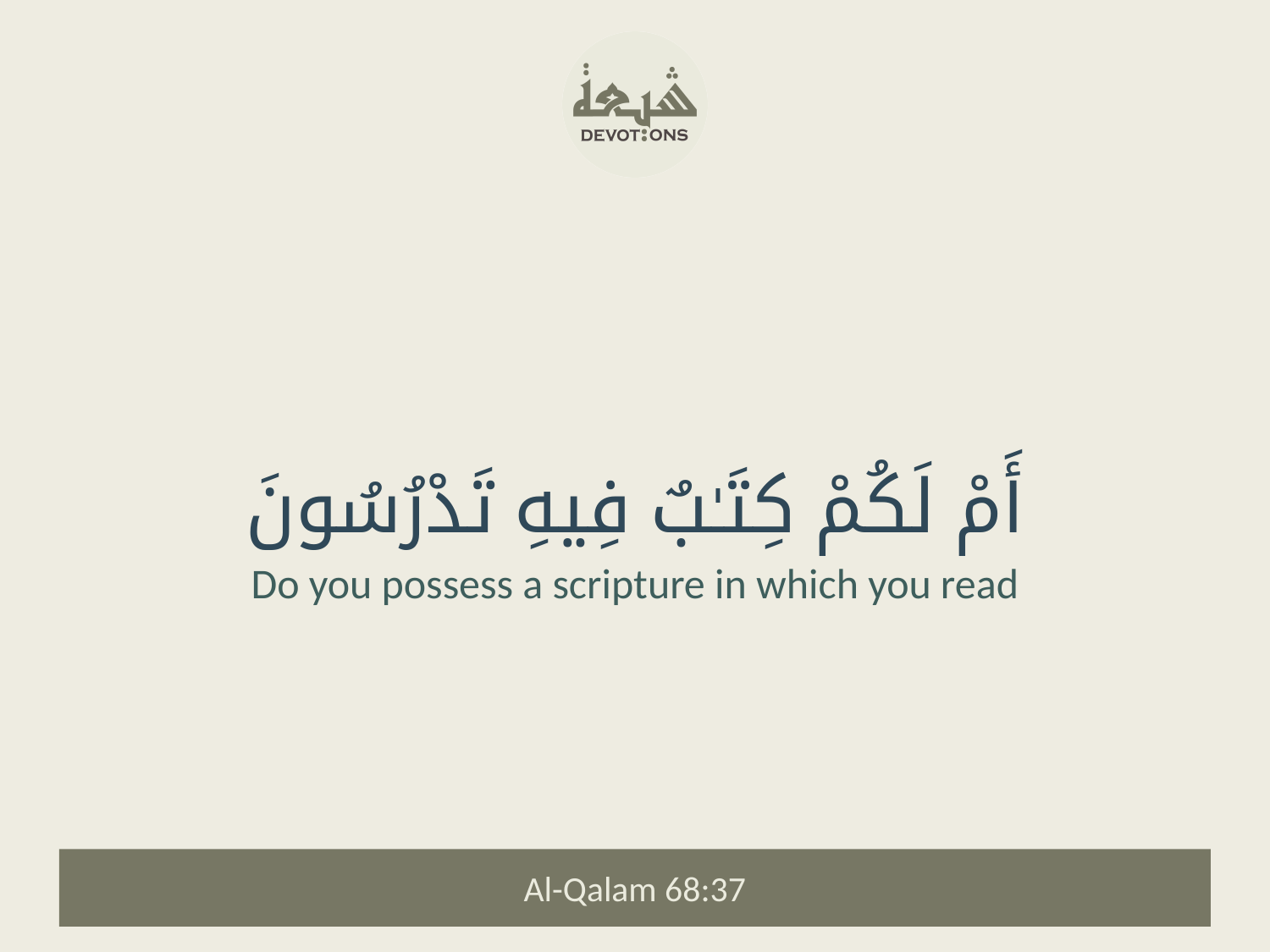

أَمْ لَكُمْ كِتَـٰبٌ فِيهِ تَدْرُسُونَ
Do you possess a scripture in which you read
Al-Qalam 68:37